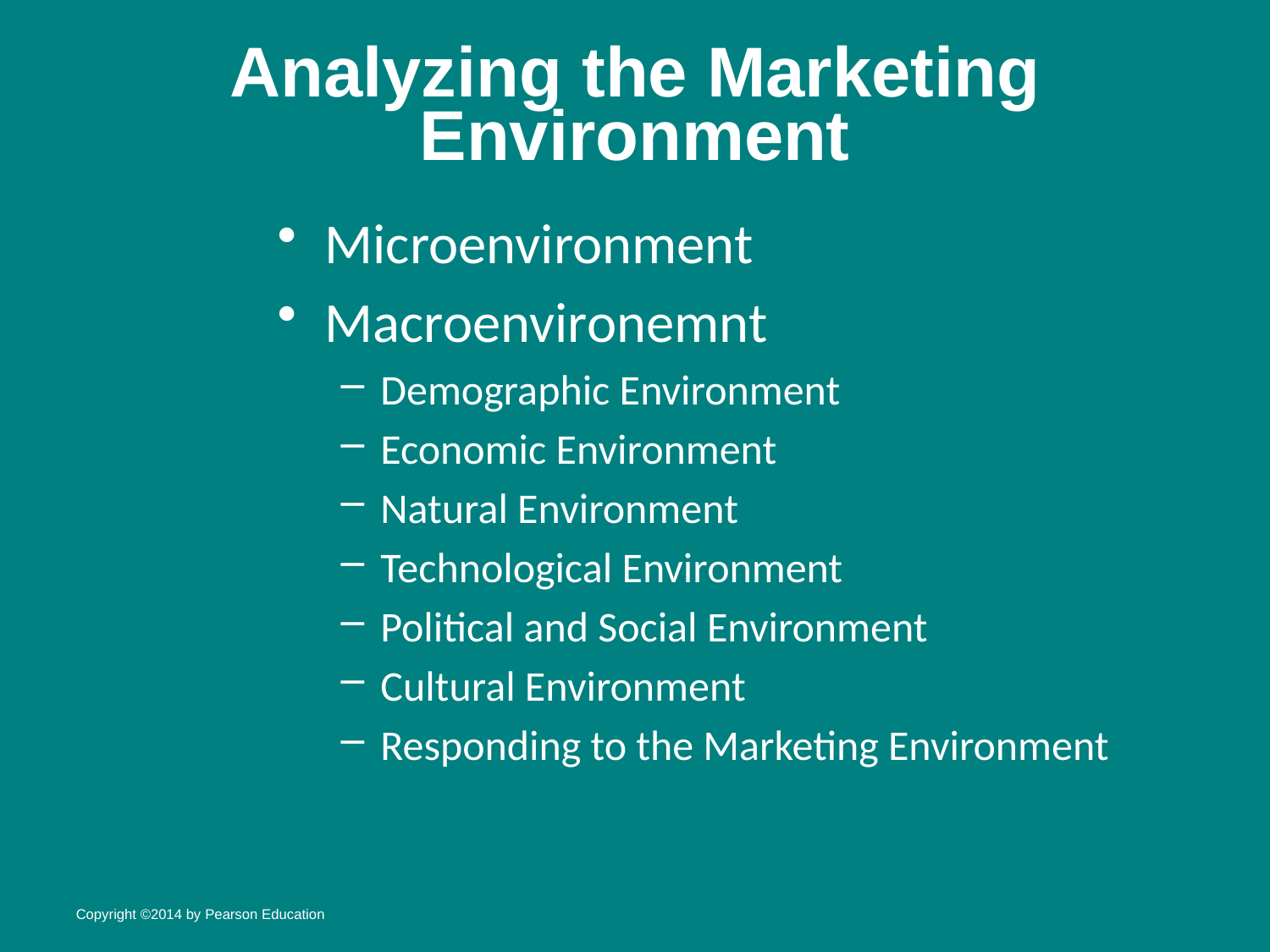

# Analyzing the Marketing Environment
Microenvironment
Macroenvironemnt
Demographic Environment
Economic Environment
Natural Environment
Technological Environment
Political and Social Environment
Cultural Environment
Responding to the Marketing Environment
Copyright ©2014 by Pearson Education